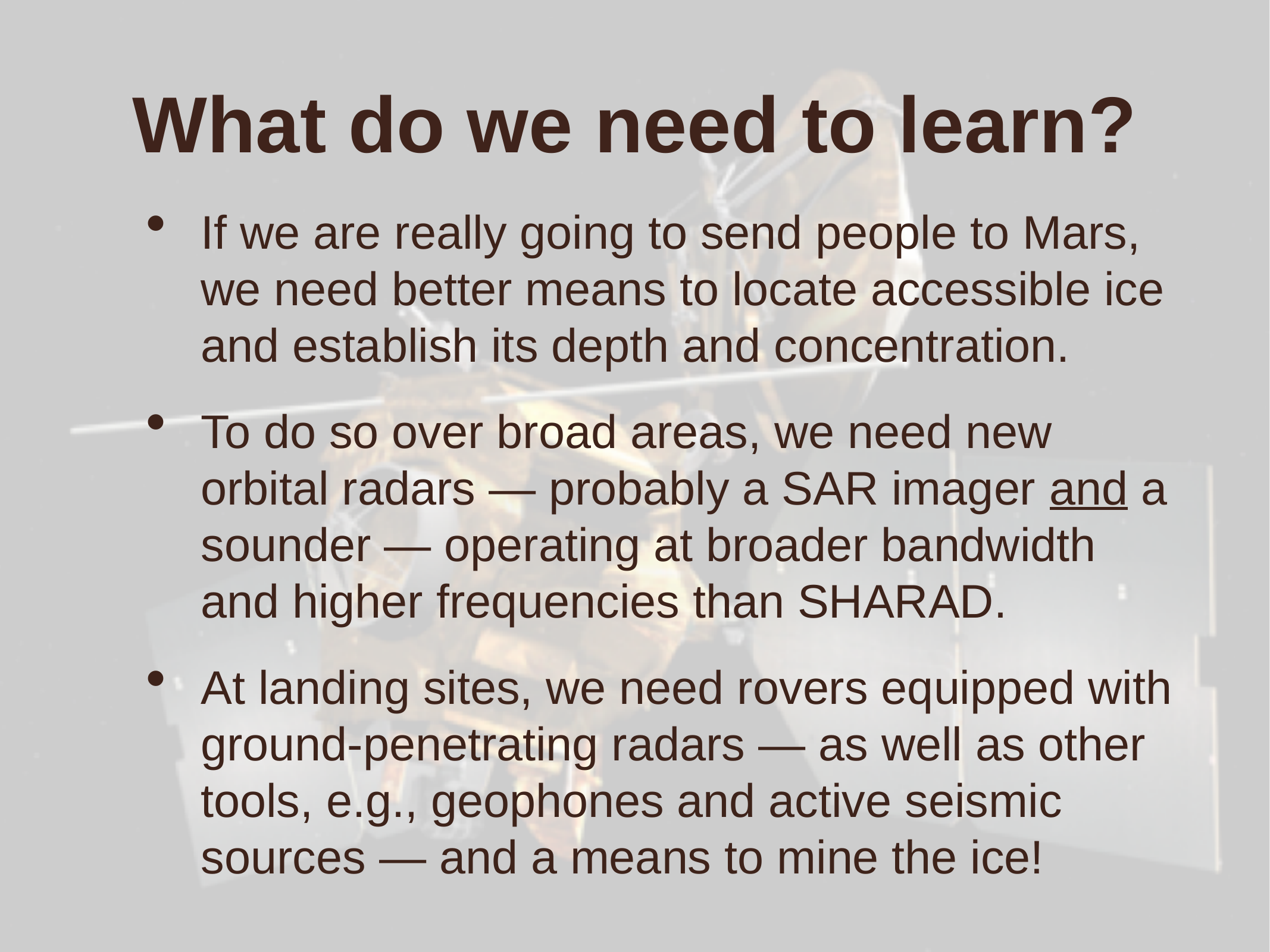

What do we need to learn?
If we are really going to send people to Mars, we need better means to locate accessible ice and establish its depth and concentration.
To do so over broad areas, we need new orbital radars — probably a SAR imager and a sounder — operating at broader bandwidth and higher frequencies than SHARAD.
At landing sites, we need rovers equipped with ground-penetrating radars — as well as other tools, e.g., geophones and active seismic sources — and a means to mine the ice!